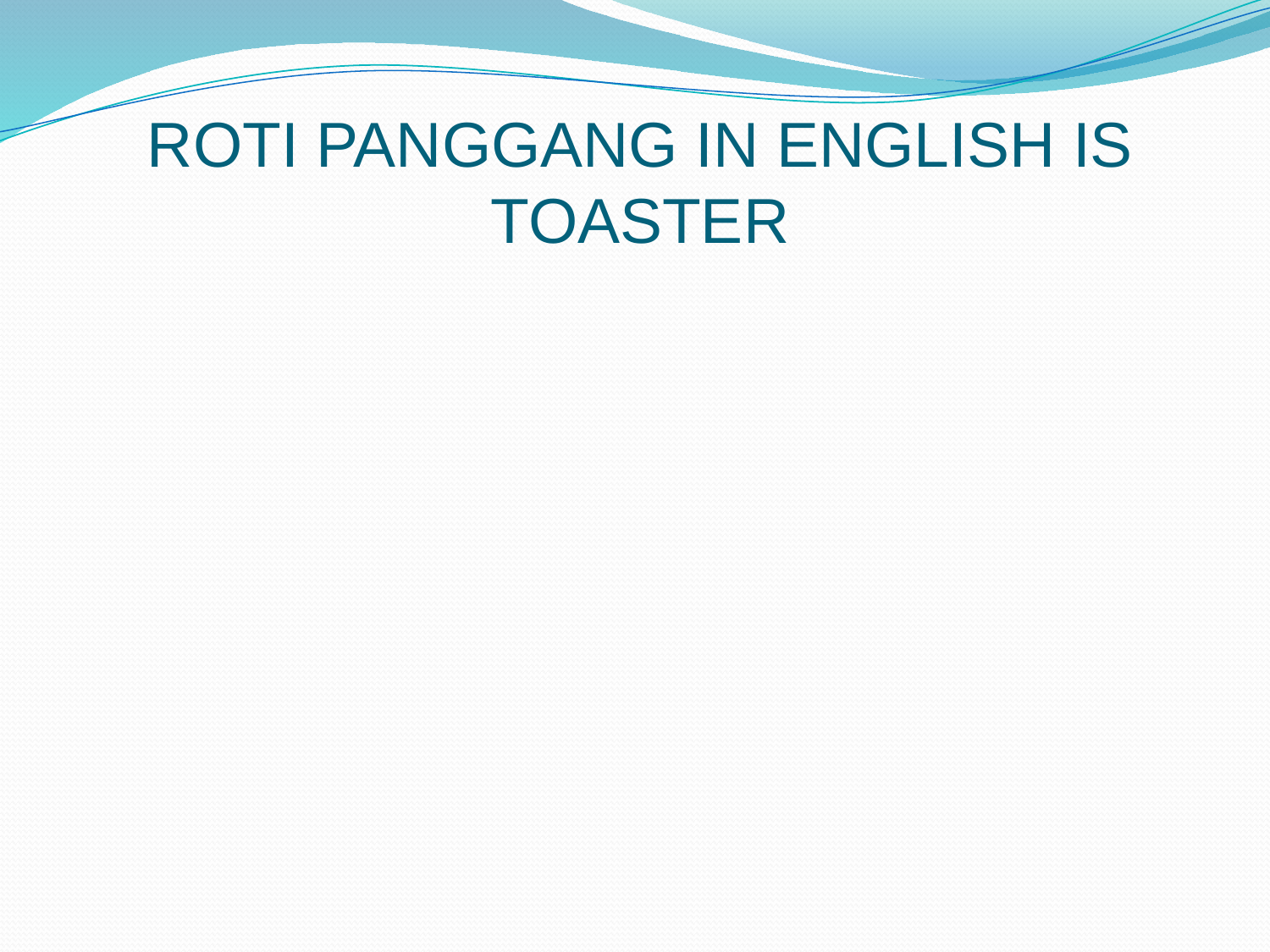

# ROTI PANGGANG IN ENGLISH IS TOASTER